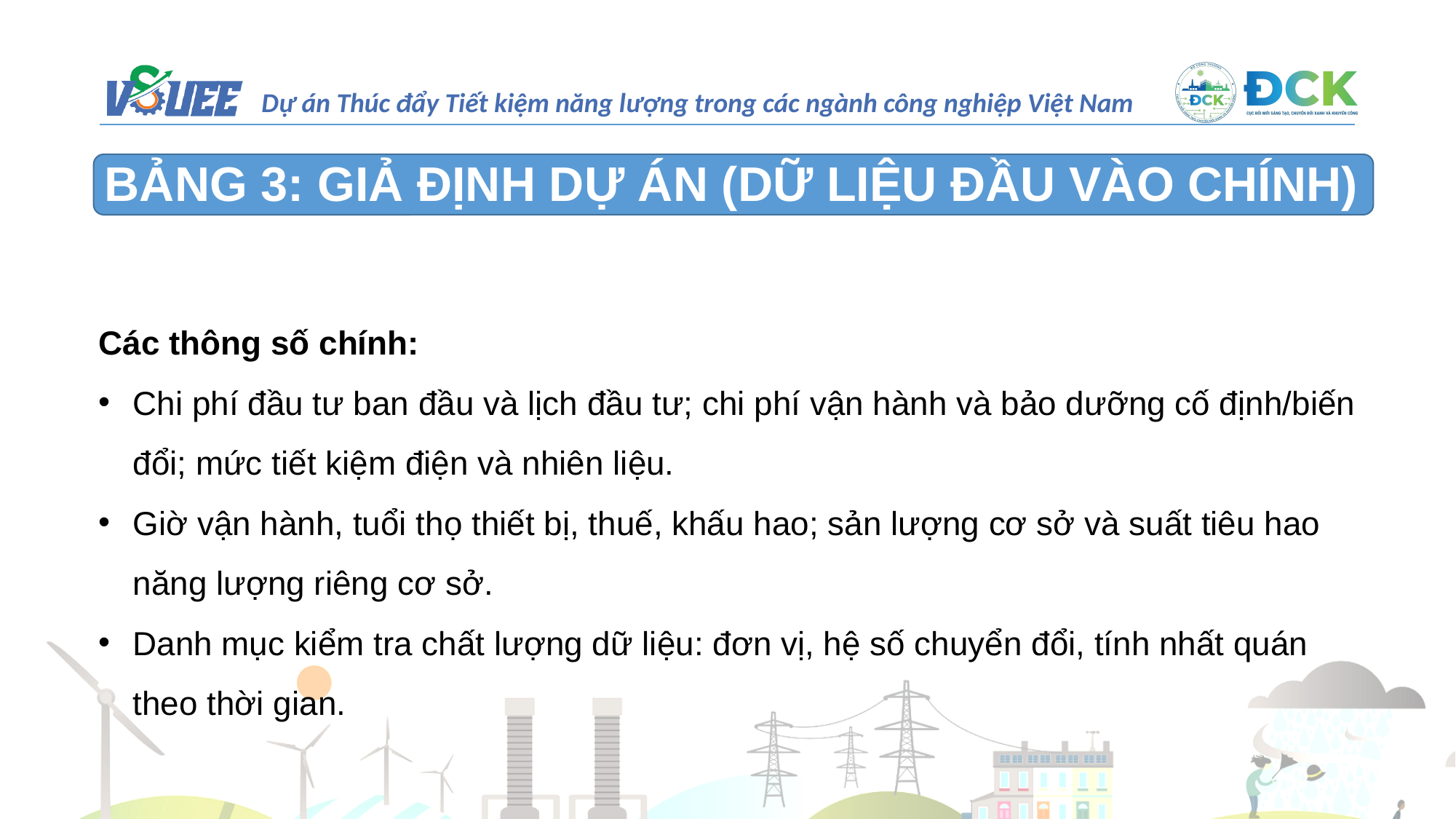

BẢNG 3: GIẢ ĐỊNH DỰ ÁN (DỮ LIỆU ĐẦU VÀO CHÍNH)
Các thông số chính:
Chi phí đầu tư ban đầu và lịch đầu tư; chi phí vận hành và bảo dưỡng cố định/biến đổi; mức tiết kiệm điện và nhiên liệu.
Giờ vận hành, tuổi thọ thiết bị, thuế, khấu hao; sản lượng cơ sở và suất tiêu hao năng lượng riêng cơ sở.
Danh mục kiểm tra chất lượng dữ liệu: đơn vị, hệ số chuyển đổi, tính nhất quán theo thời gian.